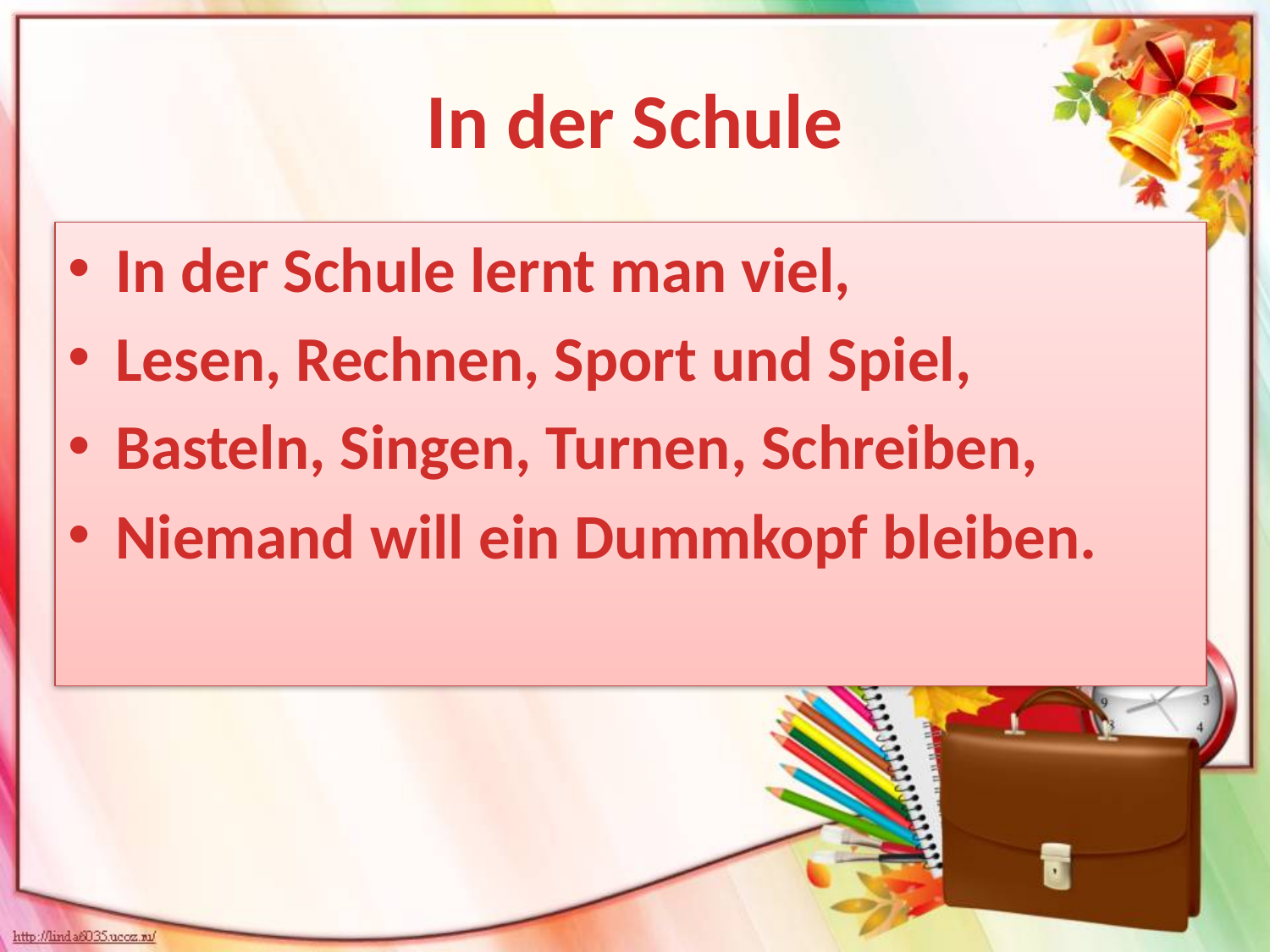

# In der Schule
In der Schule lernt man viel,
Lesen, Rechnen, Sport und Spiel,
Basteln, Singen, Turnen, Schreiben,
Niemand will ein Dummkopf bleiben.